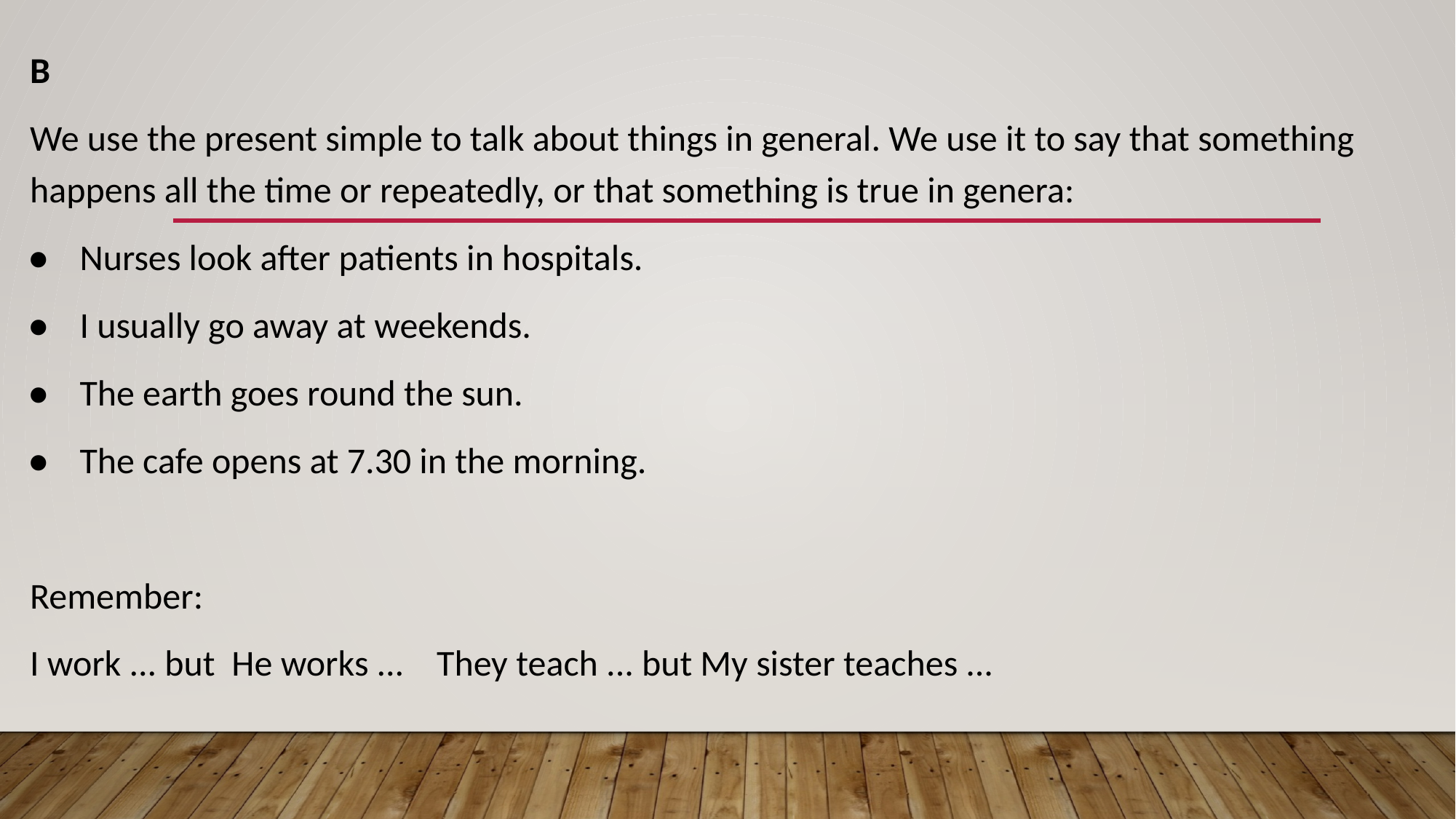

B
We use the present simple to talk about things in general. We use it to say that something happens all the time or repeatedly, or that something is true in genera:
⦁    Nurses look after patients in hospitals.
⦁    I usually go away at weekends.
⦁    The earth goes round the sun.
⦁    The cafe opens at 7.30 in the morning.

Remember:
I work ... but  He works ...    They teach ... but My sister teaches ...

#